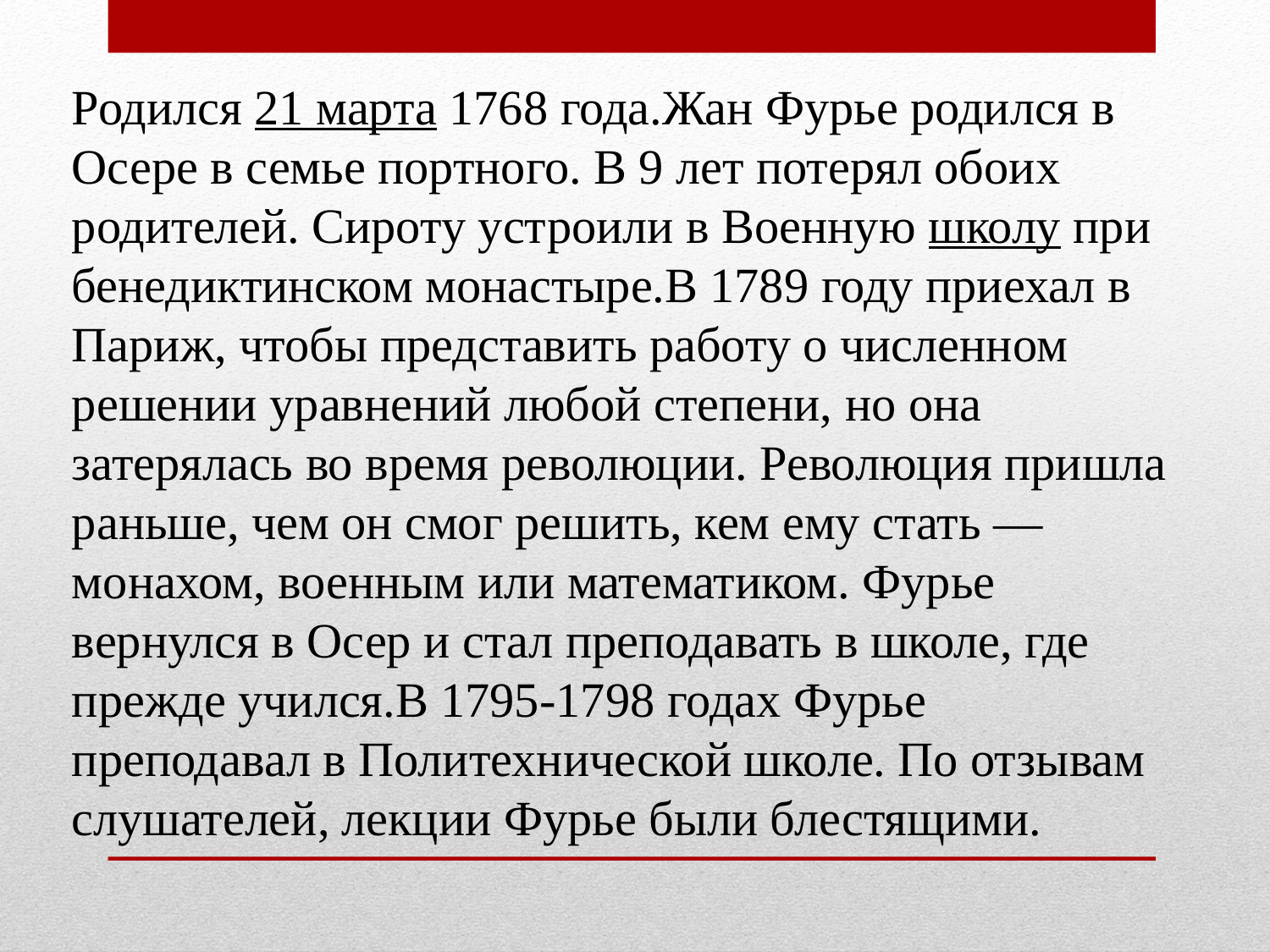

Родился 21 марта 1768 года.Жан Фурье родился в Осере в семье портного. В 9 лет потерял обоих родителей. Сироту устроили в Военную школу при бенедиктинском монастыре.В 1789 году приехал в Париж, чтобы представить работу о численном решении уравнений любой степени, но она затерялась во время революции. Революция пришла раньше, чем он смог решить, кем ему стать — монахом, военным или математиком. Фурье вернулся в Осер и стал преподавать в школе, где прежде учился.В 1795-1798 годах Фурье преподавал в Политехнической школе. По отзывам слушателей, лекции Фурье были блестящими.